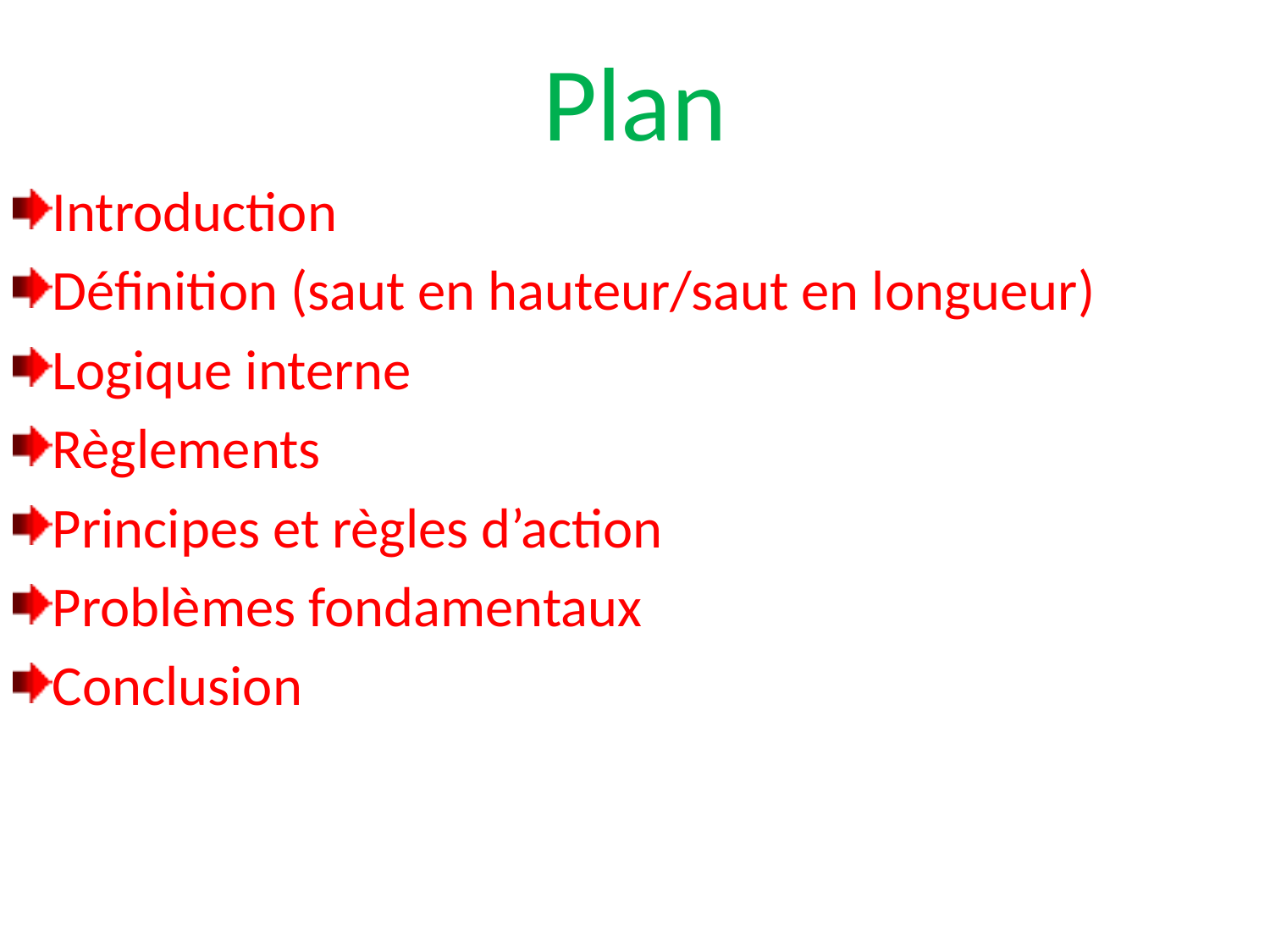

# Plan
Introduction
Définition (saut en hauteur/saut en longueur)
Logique interne
Règlements
Principes et règles d’action
Problèmes fondamentaux
Conclusion